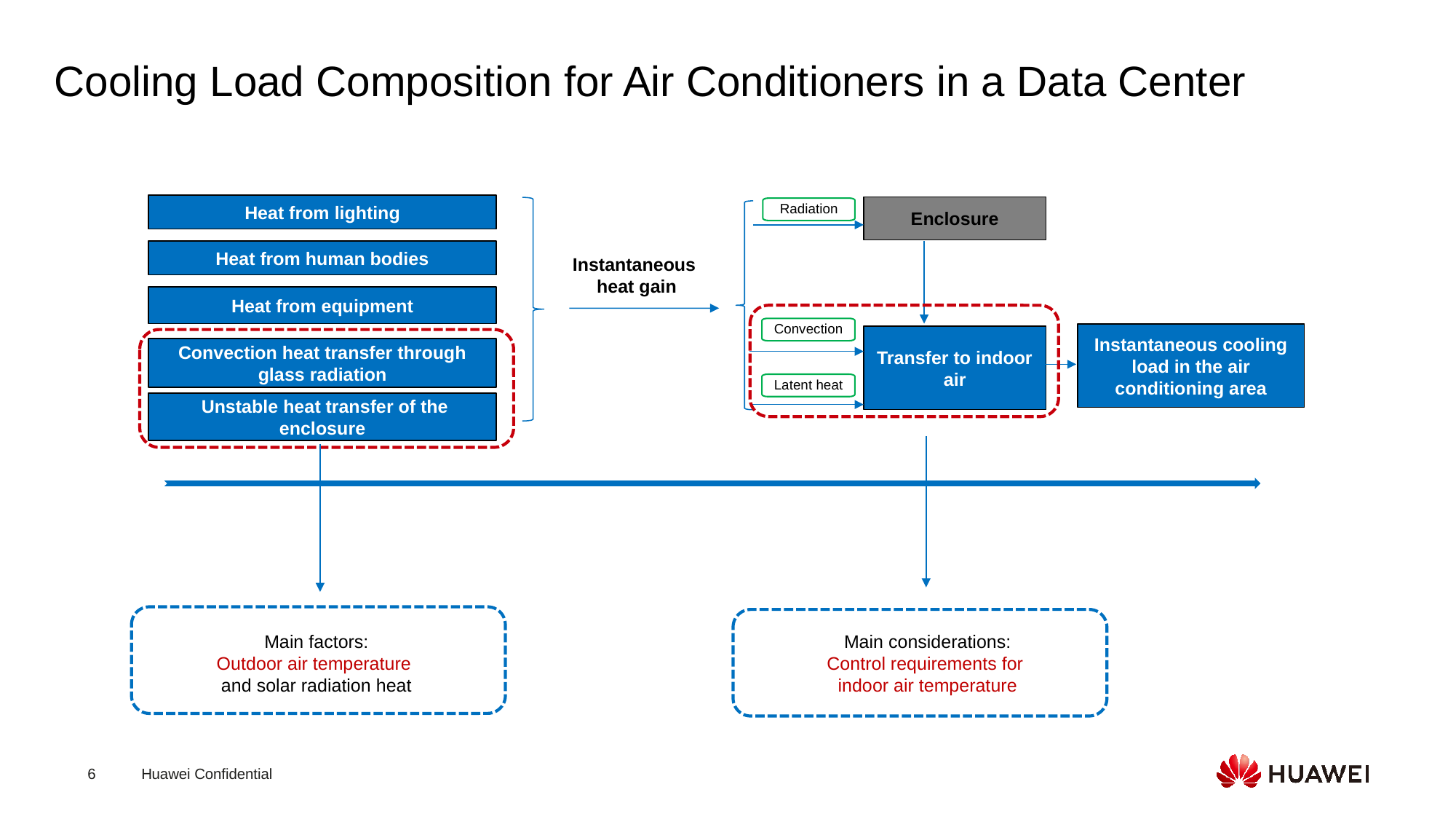

# Cooling Load Composition for Air Conditioners in a Data Center
Heat from lighting
Heat from human bodies
Heat from equipment
Convection heat transfer through glass radiation
 Unstable heat transfer of the enclosure
Enclosure

Radiation

Instantaneous
heat gain

Convection
Instantaneous cooling load in the air conditioning area
Transfer to indoor air

Latent heat

Main factors:
Outdoor air temperature
and solar radiation heat
Main considerations:
Control requirements for
indoor air temperature